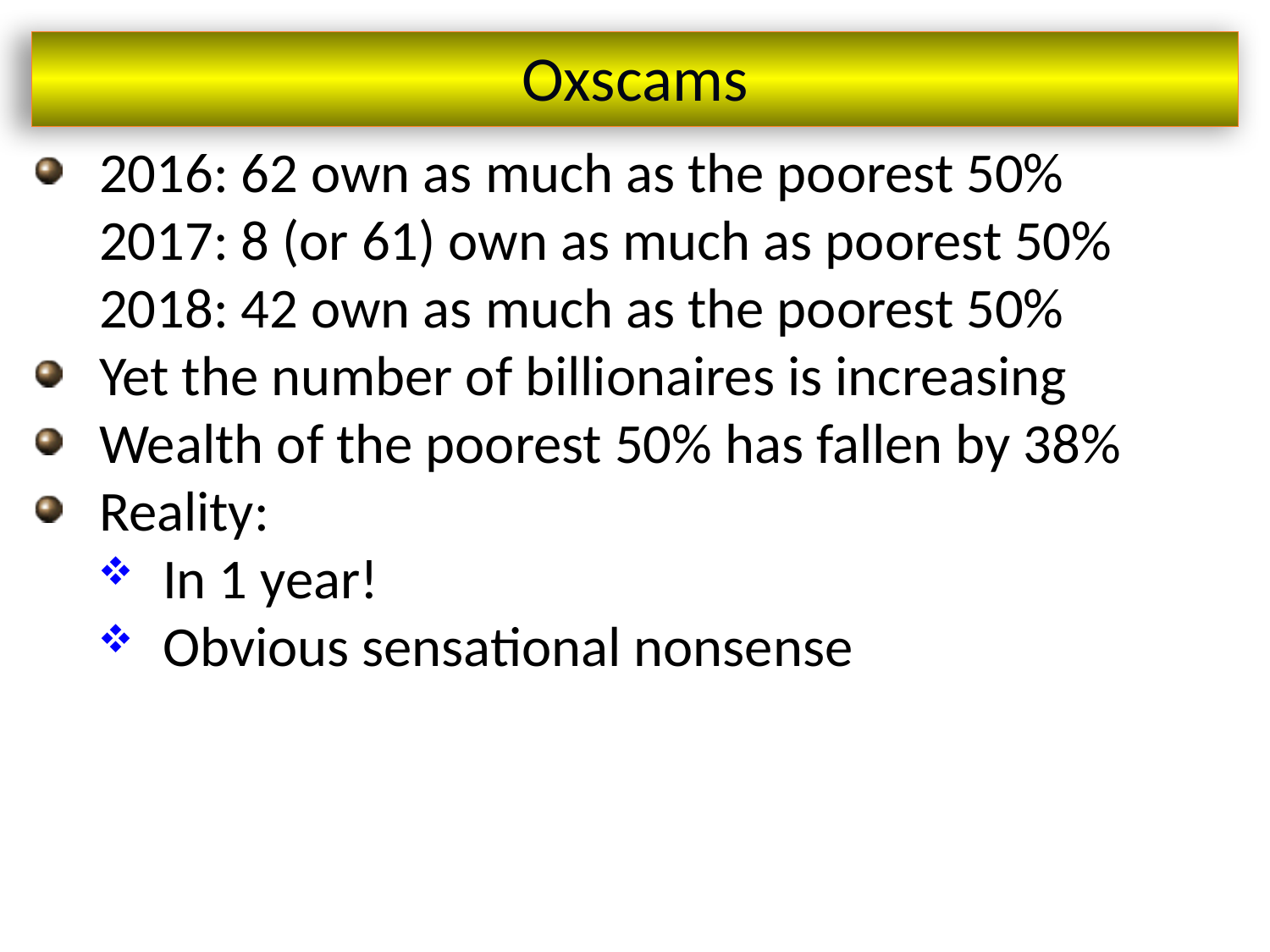

Oxscams
2016: 62 own as much as the poorest 50%
2017: 8 (or 61) own as much as poorest 50%
2018: 42 own as much as the poorest 50%
Yet the number of billionaires is increasing
Wealth of the poorest 50% has fallen by 38%
Reality:
In 1 year!
Obvious sensational nonsense